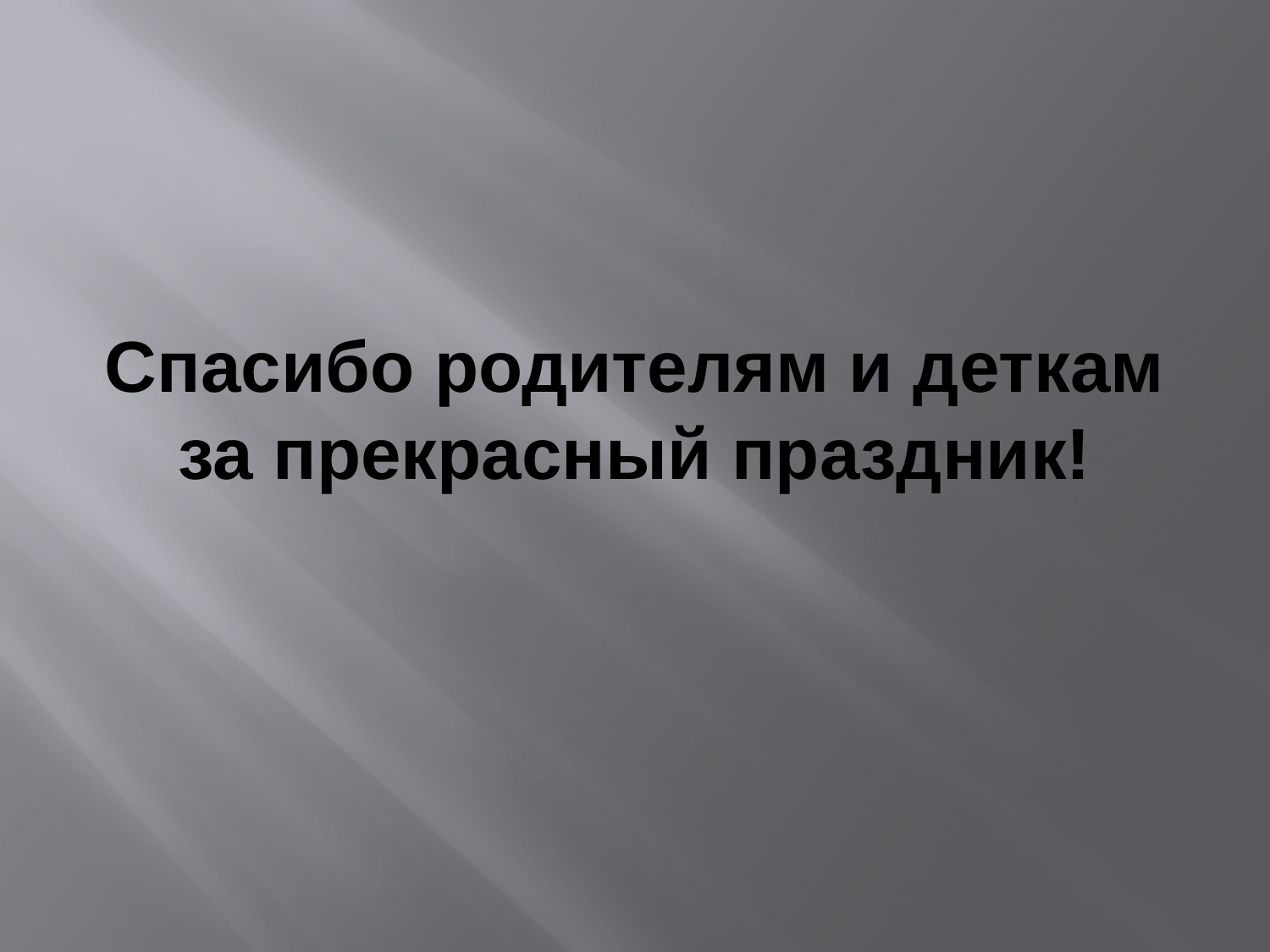

# Спасибо родителям и деткам за прекрасный праздник!